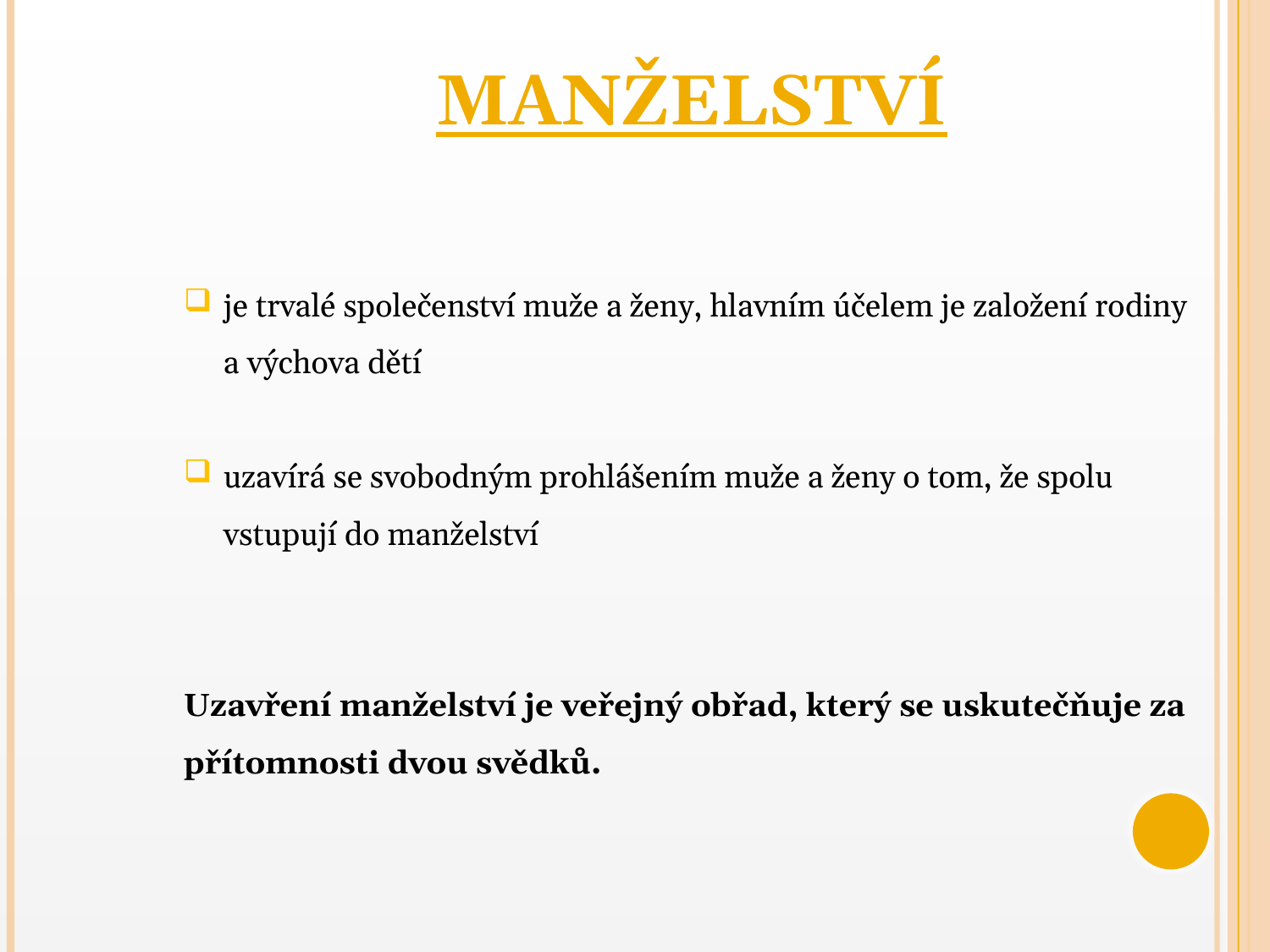

MANŽELSTVÍ

je trvalé společenství muže a ženy, hlavním účelem je založení rodiny a výchova dětí

uzavírá se svobodným prohlášením muže a ženy o tom, že spolu vstupují do manželství

Uzavření manželství je veřejný obřad, který se uskutečňuje za přítomnosti dvou svědků.